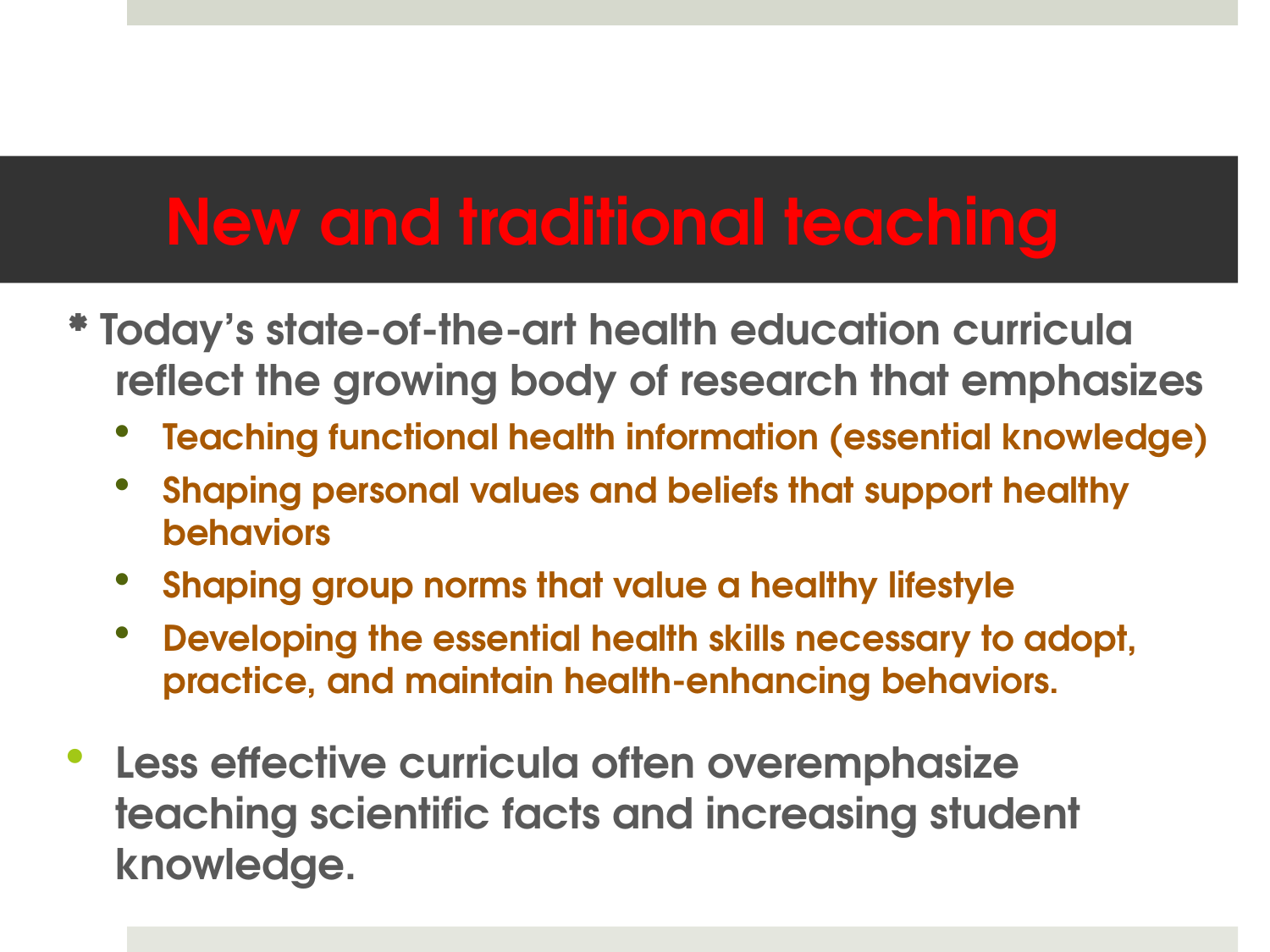

# New and traditional teaching
* Today’s state-of-the-art health education curricula reflect the growing body of research that emphasizes
Teaching functional health information (essential knowledge)
Shaping personal values and beliefs that support healthy behaviors
Shaping group norms that value a healthy lifestyle
Developing the essential health skills necessary to adopt, practice, and maintain health-enhancing behaviors.
Less effective curricula often overemphasize teaching scientific facts and increasing student knowledge.